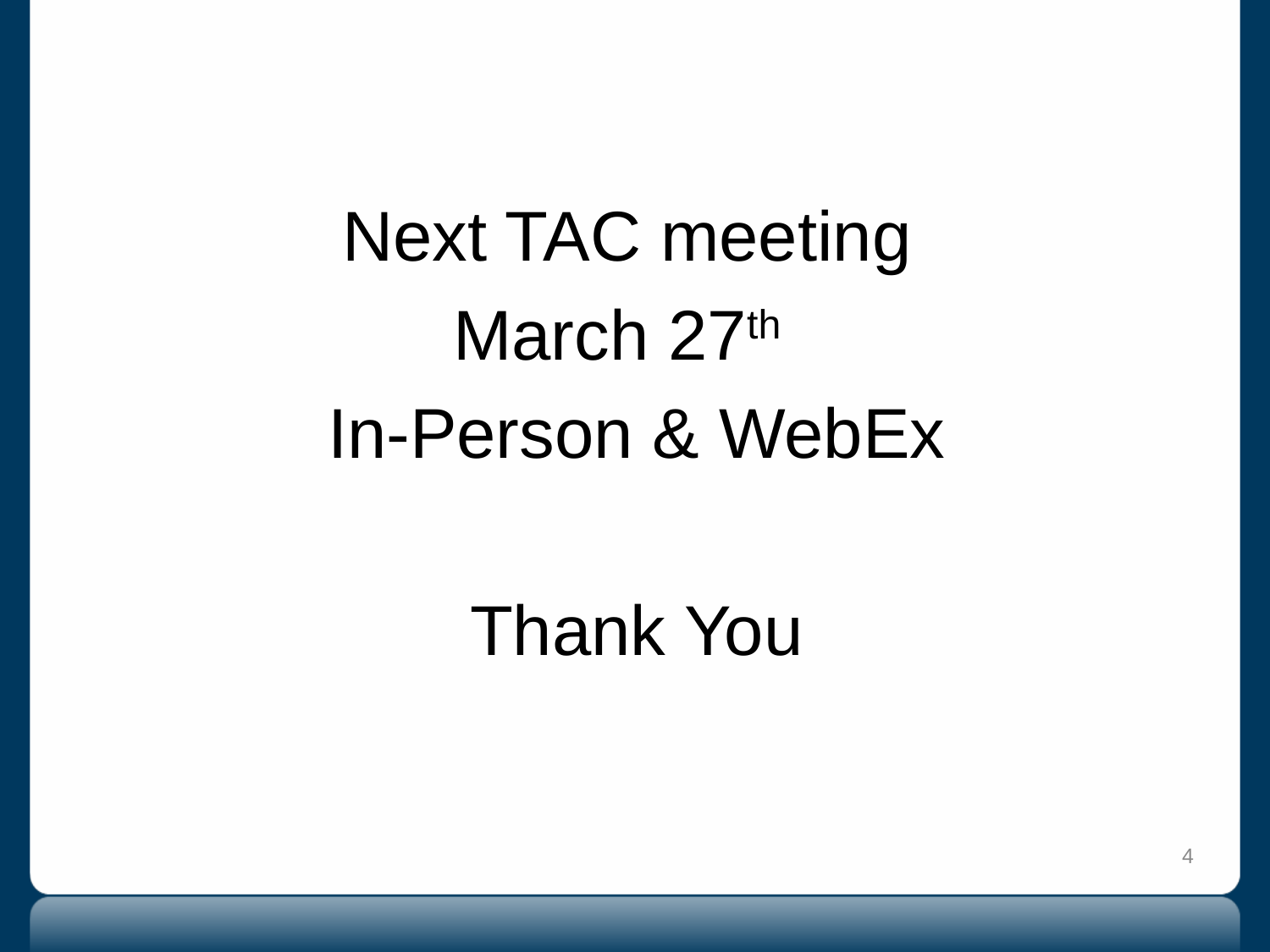

#

Next TAC meeting
March 27th
In-Person & WebEx

Thank You

4